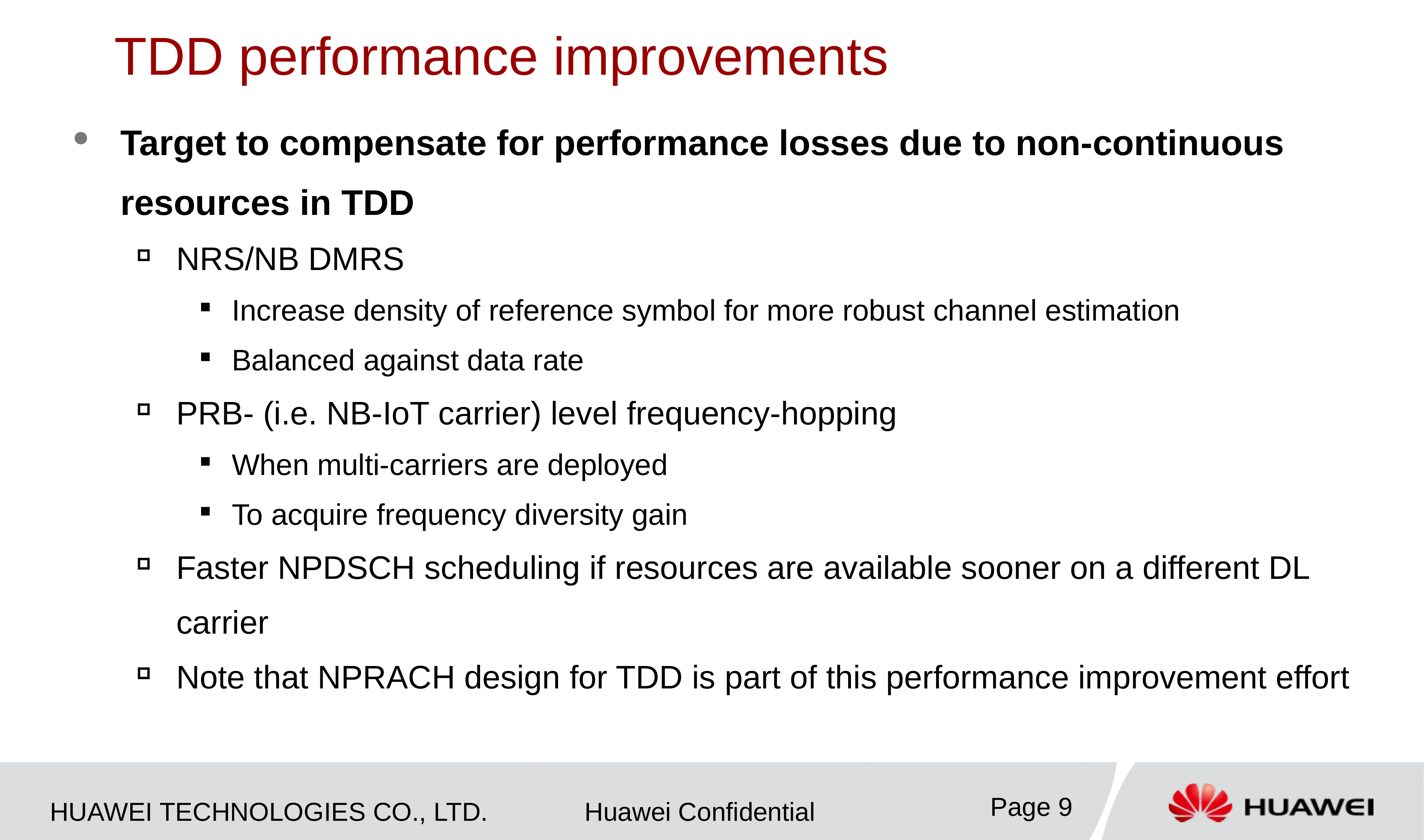

# TDD performance improvements
Target to compensate for performance losses due to non-continuous resources in TDD
NRS/NB DMRS
Increase density of reference symbol for more robust channel estimation
Balanced against data rate
PRB- (i.e. NB-IoT carrier) level frequency-hopping
When multi-carriers are deployed
To acquire frequency diversity gain
Faster NPDSCH scheduling if resources are available sooner on a different DL carrier
Note that NPRACH design for TDD is part of this performance improvement effort
Page 9